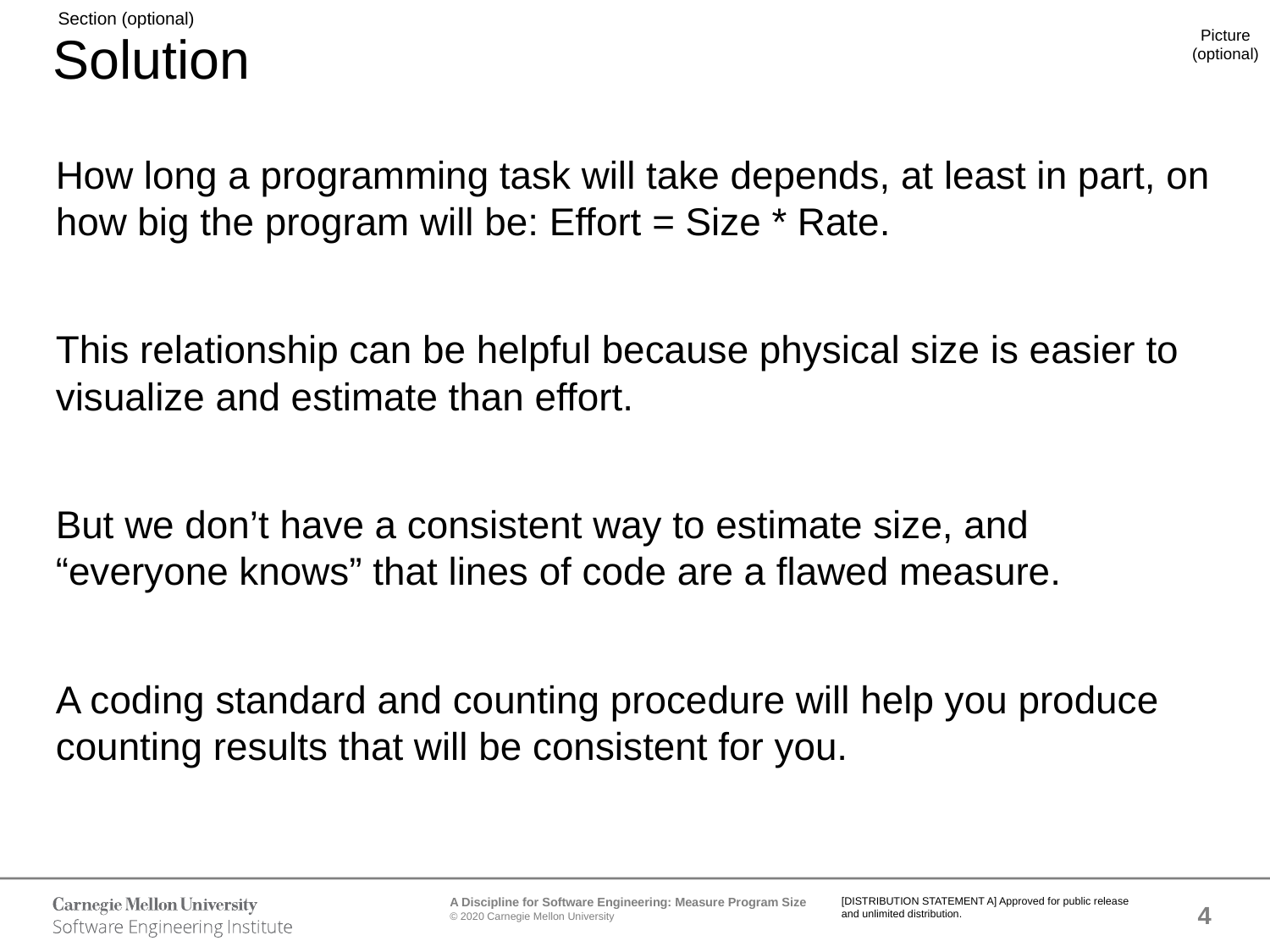

# Solution
How long a programming task will take depends, at least in part, on how big the program will be: Effort = Size * Rate.

This relationship can be helpful because physical size is easier to visualize and estimate than effort.

But we don’t have a consistent way to estimate size, and “everyone knows” that lines of code are a flawed measure.

A coding standard and counting procedure will help you produce counting results that will be consistent for you.